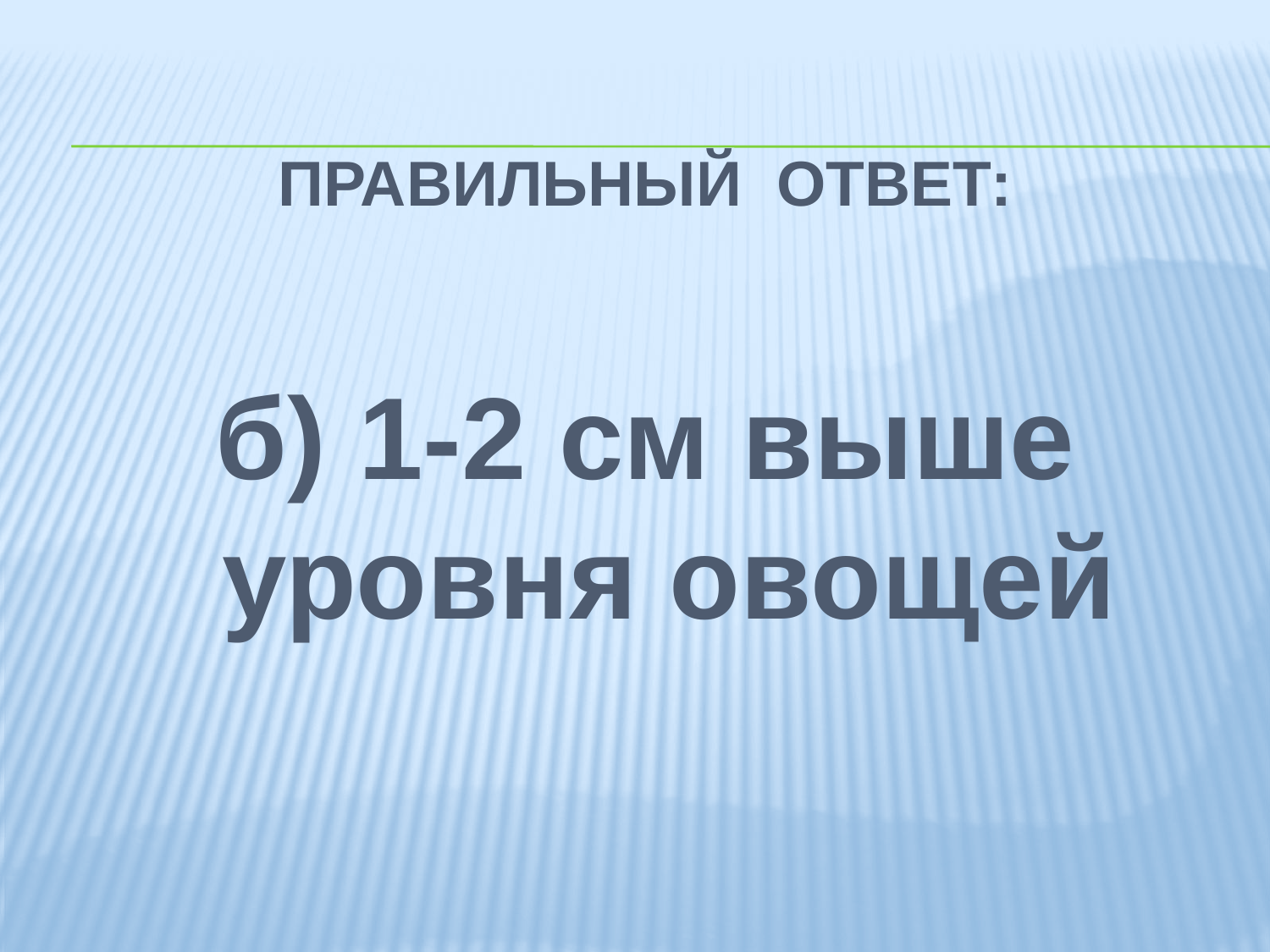

# Правильный  Ответ:
б) 1-2 см выше уровня овощей